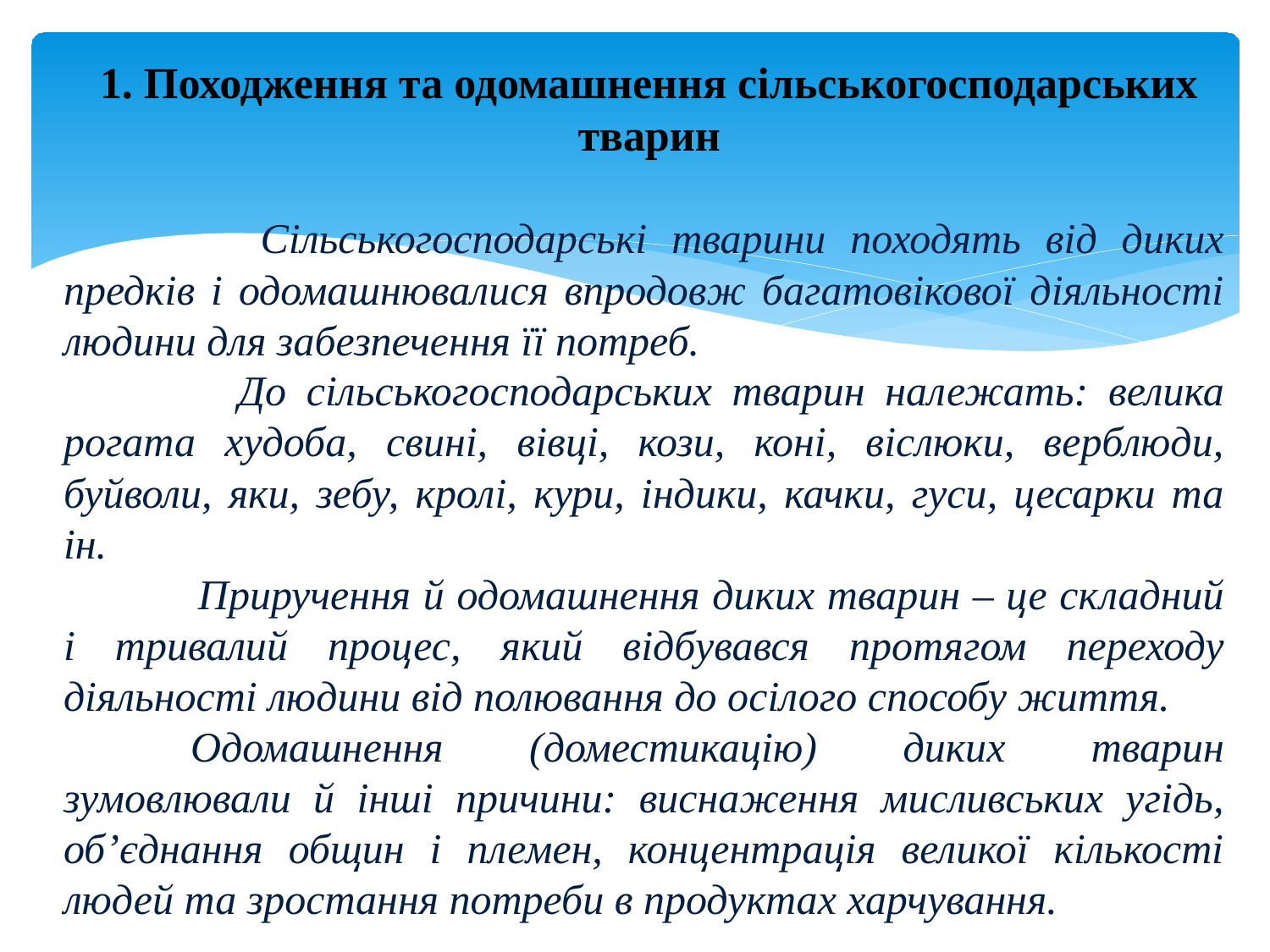

1. Походження та одомашнення сільськогосподарських тварин
     	Сільськогосподарські тварини походять від диких предків і одомашнювалися впродовж багатовікової діяльності людини для забезпечення її потреб.
     	До сільськогосподарських тварин належать: велика рогата худоба, свині, вівці, кози, коні, віслюки, верблюди, буйволи, яки, зебу, кролі, кури, індики, качки, гуси, цесарки та ін.
    	Приручення й одомашнення диких тварин – це складний і тривалий процес, який відбувався протягом переходу діяльності людини від полювання до осілого способу життя.
	Одомашнення (доместикацію) диких тварин зумовлювали й інші причини: виснаження мисливських угідь, об’єднання общин і племен, концентрація великої кількості людей та зростання потреби в продуктах харчування.